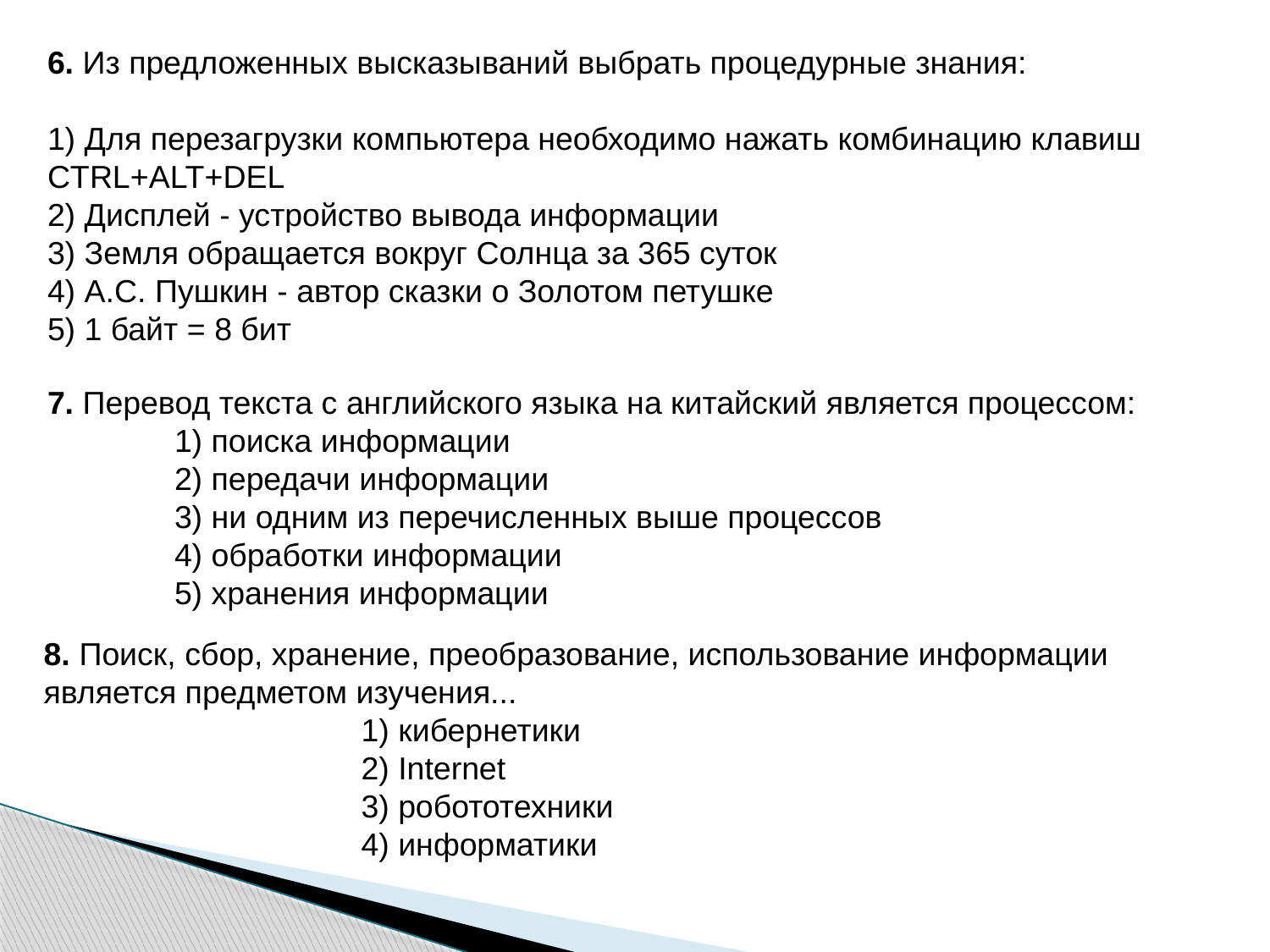

6. Из предложенных высказываний выбрать процедурные знания:

1) Для перезагрузки компьютера необходимо нажать комбинацию клавиш CTRL+ALT+DEL
2) Дисплей - устройство вывода информации
3) Земля обращается вокруг Солнца за 365 суток
4) А.С. Пушкин - автор сказки о Золотом петушке
5) 1 байт = 8 бит
7. Перевод текста с английского языка на китайский является процессом:
1) поиска информации
2) передачи информации
3) ни одним из перечисленных выше процессов
4) обработки информации
5) хранения информации
8. Поиск, сбор, хранение, преобразование, использование информации является предметом изучения...
1) кибернетики
2) Internet
3) робототехники
4) информатики